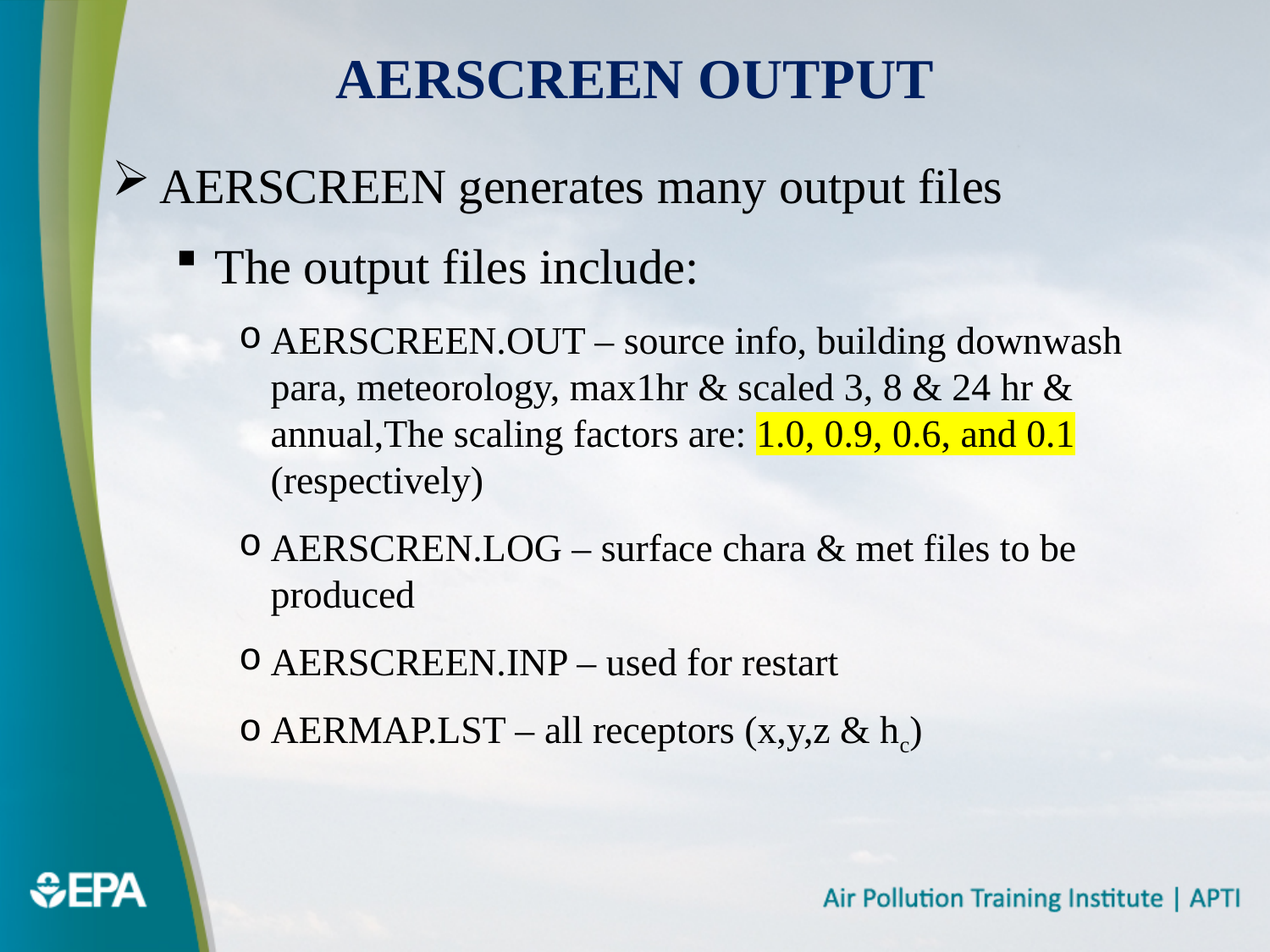

# AERSCREEN Output
AERSCREEN generates many output files
The output files include:
AERSCREEN.OUT – source info, building downwash para, meteorology, max1hr & scaled 3, 8 & 24 hr & annual,The scaling factors are: 1.0, 0.9, 0.6, and 0.1 (respectively)
AERSCREN.LOG – surface chara & met files to be produced
AERSCREEN.INP – used for restart
AERMAP.LST – all receptors (x,y,z & hc)